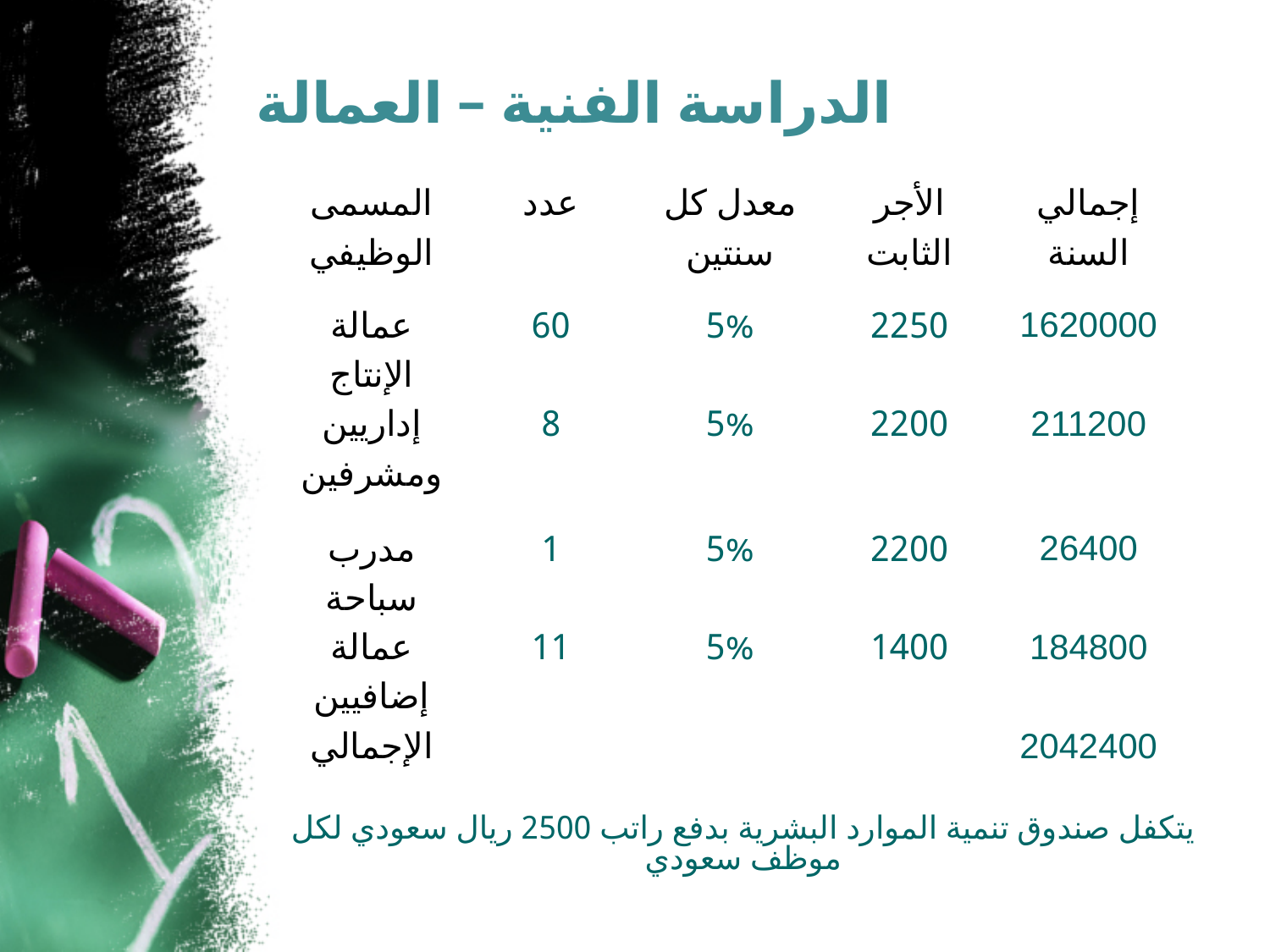

# الدراسة الفنية – العمالة
| المسمى الوظيفي | عدد | معدل كل سنتين | الأجر الثابت | إجمالي السنة |
| --- | --- | --- | --- | --- |
| عمالة الإنتاج | 60 | 5% | 2250 | 1620000 |
| إداريين ومشرفين | 8 | 5% | 2200 | 211200 |
| مدرب سباحة | 1 | 5% | 2200 | 26400 |
| عمالة إضافيين | 11 | 5% | 1400 | 184800 |
| الإجمالي |  |  |  | 2042400 |
يتكفل صندوق تنمية الموارد البشرية بدفع راتب 2500 ريال سعودي لكل موظف سعودي